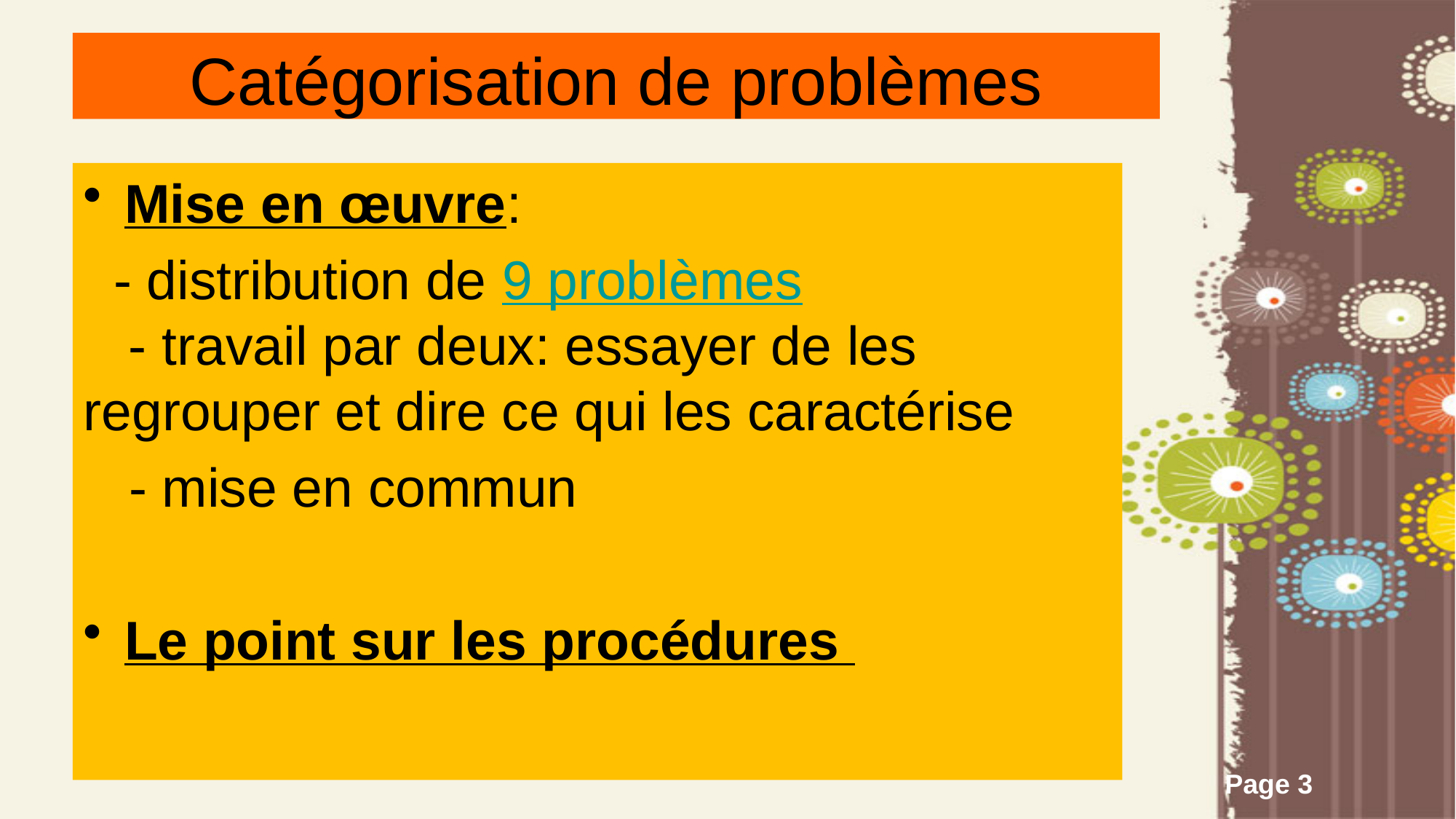

# Catégorisation de problèmes
Mise en œuvre:
  - distribution de 9 problèmes
   - travail par deux: essayer de les regrouper et dire ce qui les caractérise
   - mise en commun

Le point sur les procédures